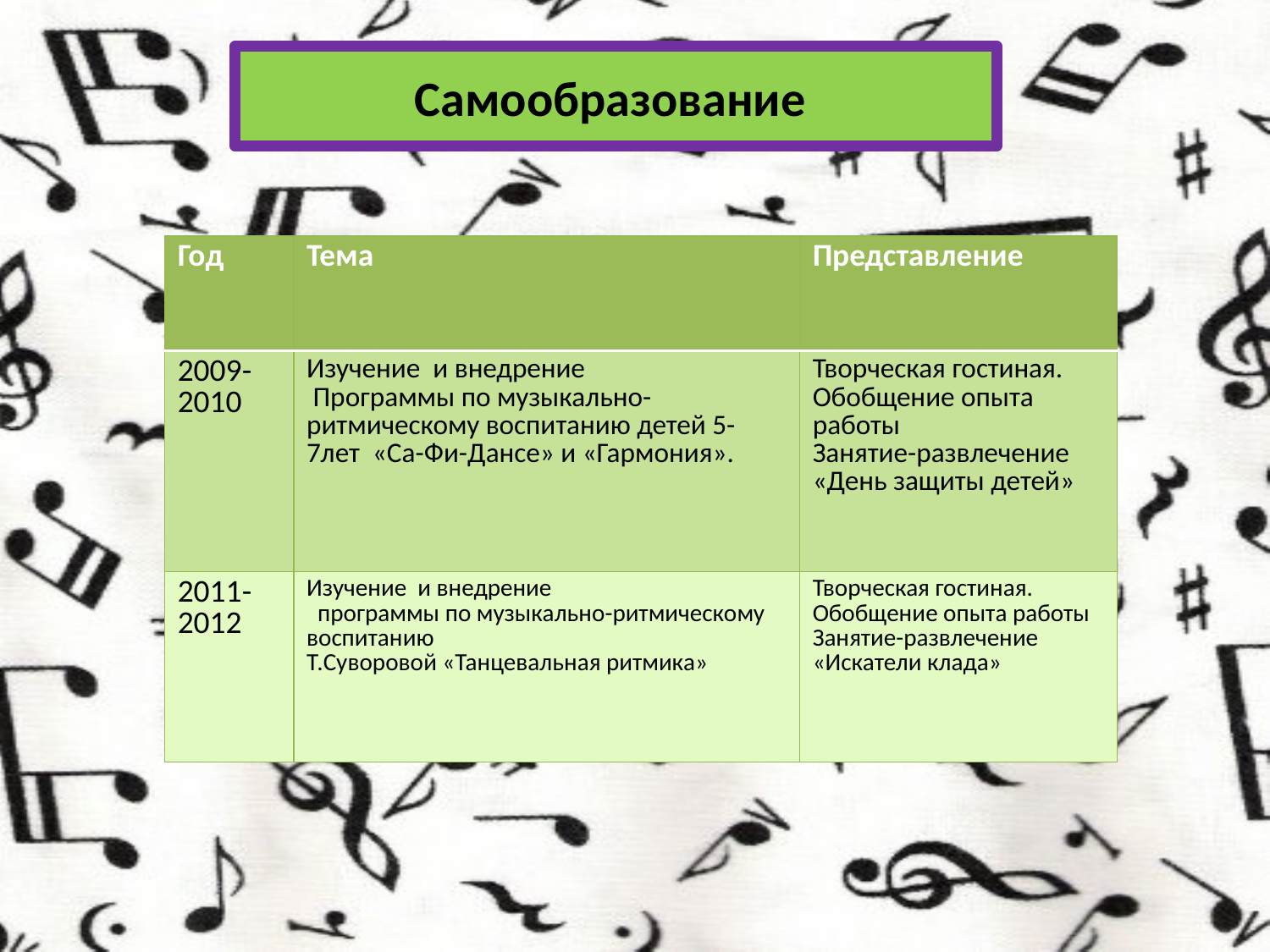

# Самообразование
| Год | Тема | Представление |
| --- | --- | --- |
| 2009-2010 | Изучение и внедрение Программы по музыкально-ритмическому воспитанию детей 5-7лет «Са-Фи-Дансе» и «Гармония». | Творческая гостиная. Обобщение опыта работы Занятие-развлечение «День защиты детей» |
| 2011-2012 | Изучение и внедрение программы по музыкально-ритмическому воспитанию Т.Суворовой «Танцевальная ритмика» | Творческая гостиная. Обобщение опыта работы Занятие-развлечение «Искатели клада» |